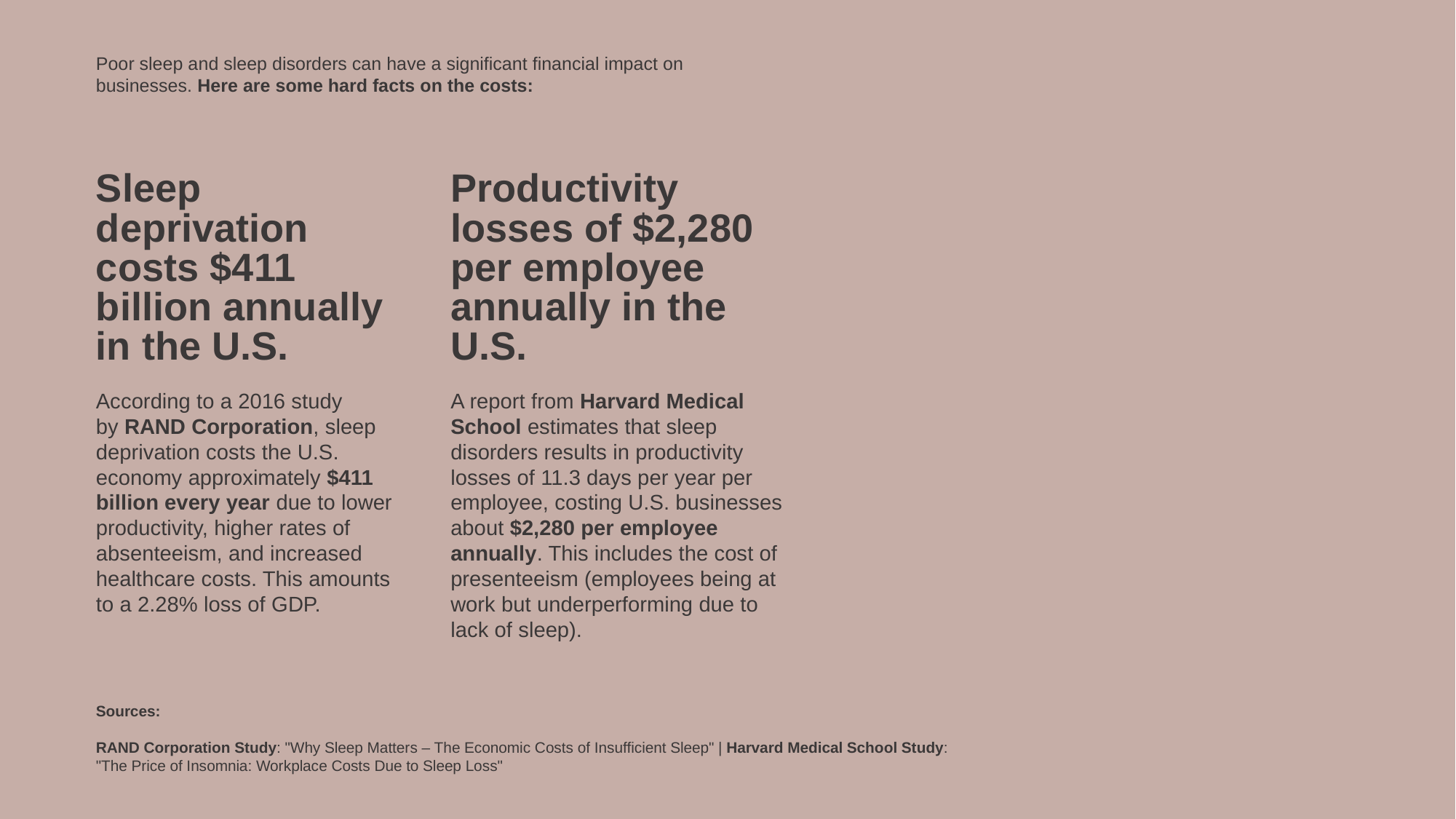

Poor sleep and sleep disorders can have a significant financial impact on businesses. Here are some hard facts on the costs:
Sleep deprivation costs $411 billion annually in the U.S.
Productivity losses of $2,280 per employee annually in the U.S.
According to a 2016 study by RAND Corporation, sleep deprivation costs the U.S. economy approximately $411 billion every year due to lower productivity, higher rates of absenteeism, and increased healthcare costs. This amounts to a 2.28% loss of GDP.
A report from Harvard Medical School estimates that sleep disorders results in productivity losses of 11.3 days per year per employee, costing U.S. businesses about $2,280 per employee annually. This includes the cost of presenteeism (employees being at work but underperforming due to lack of sleep).
Sources:

RAND Corporation Study: "Why Sleep Matters – The Economic Costs of Insufficient Sleep" | Harvard Medical School Study: "The Price of Insomnia: Workplace Costs Due to Sleep Loss"